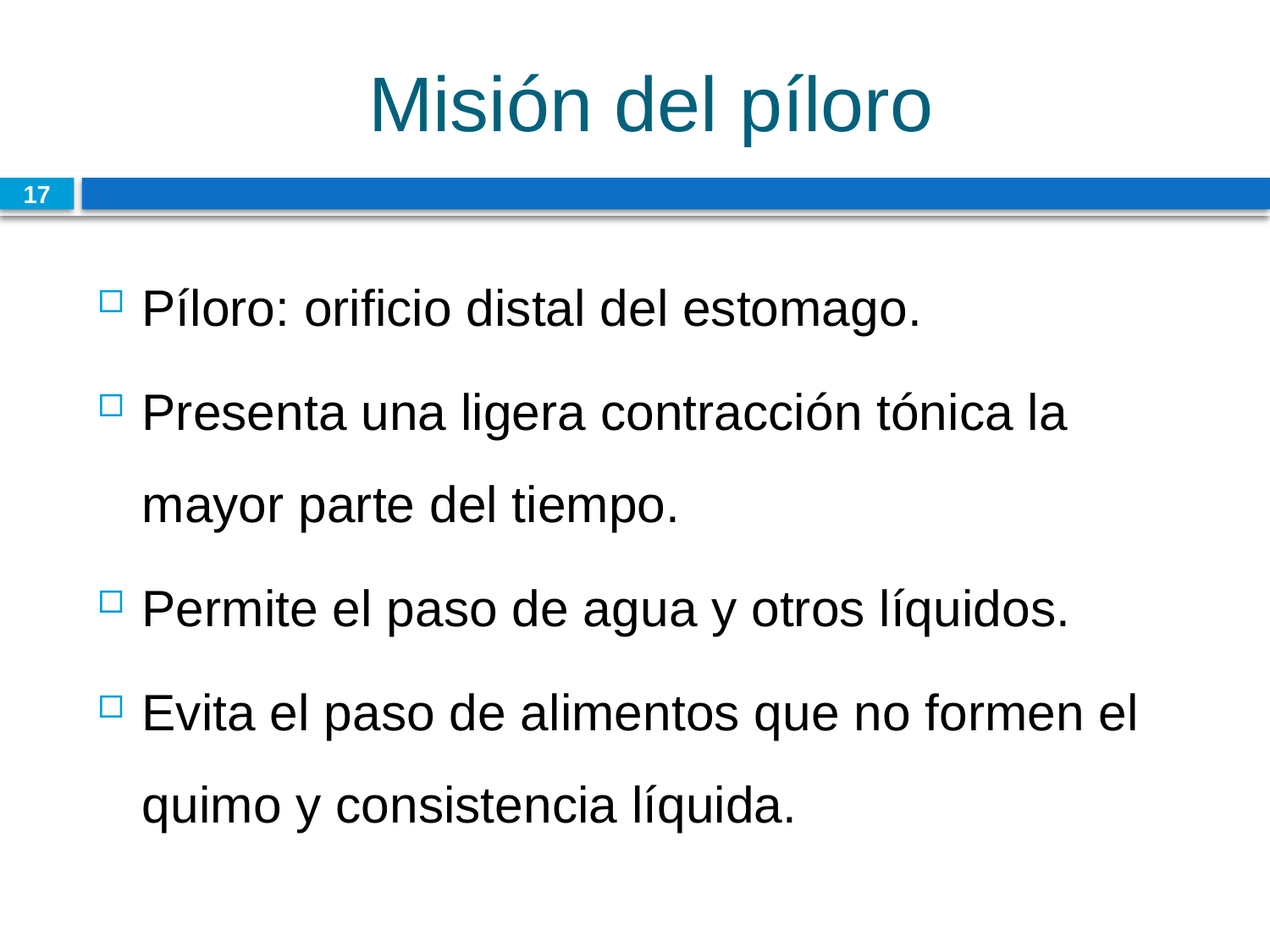

# Misión del píloro
17
Píloro: orificio distal del estomago.
Presenta una ligera contracción tónica la mayor parte del tiempo.
Permite el paso de agua y otros líquidos.
Evita el paso de alimentos que no formen el quimo y consistencia líquida.